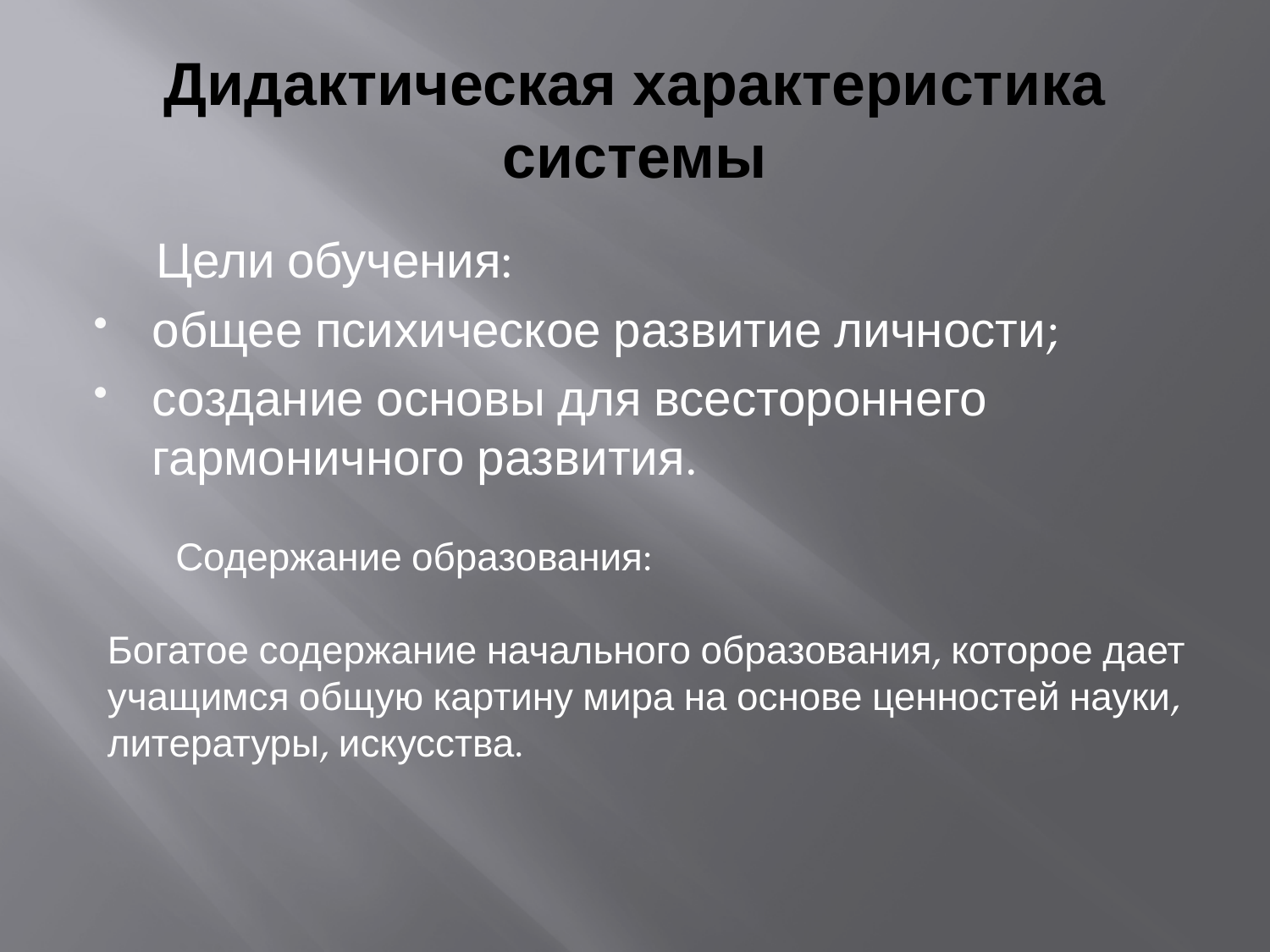

# Дидактическая характеристика системы
     Цели обучения:
общее психическое развитие личности;
создание основы для всестороннего гармоничного развития.
       Содержание образования:

Богатое содержание начального образования, которое дает учащимся общую картину мира на основе ценностей науки, литературы, искусства.